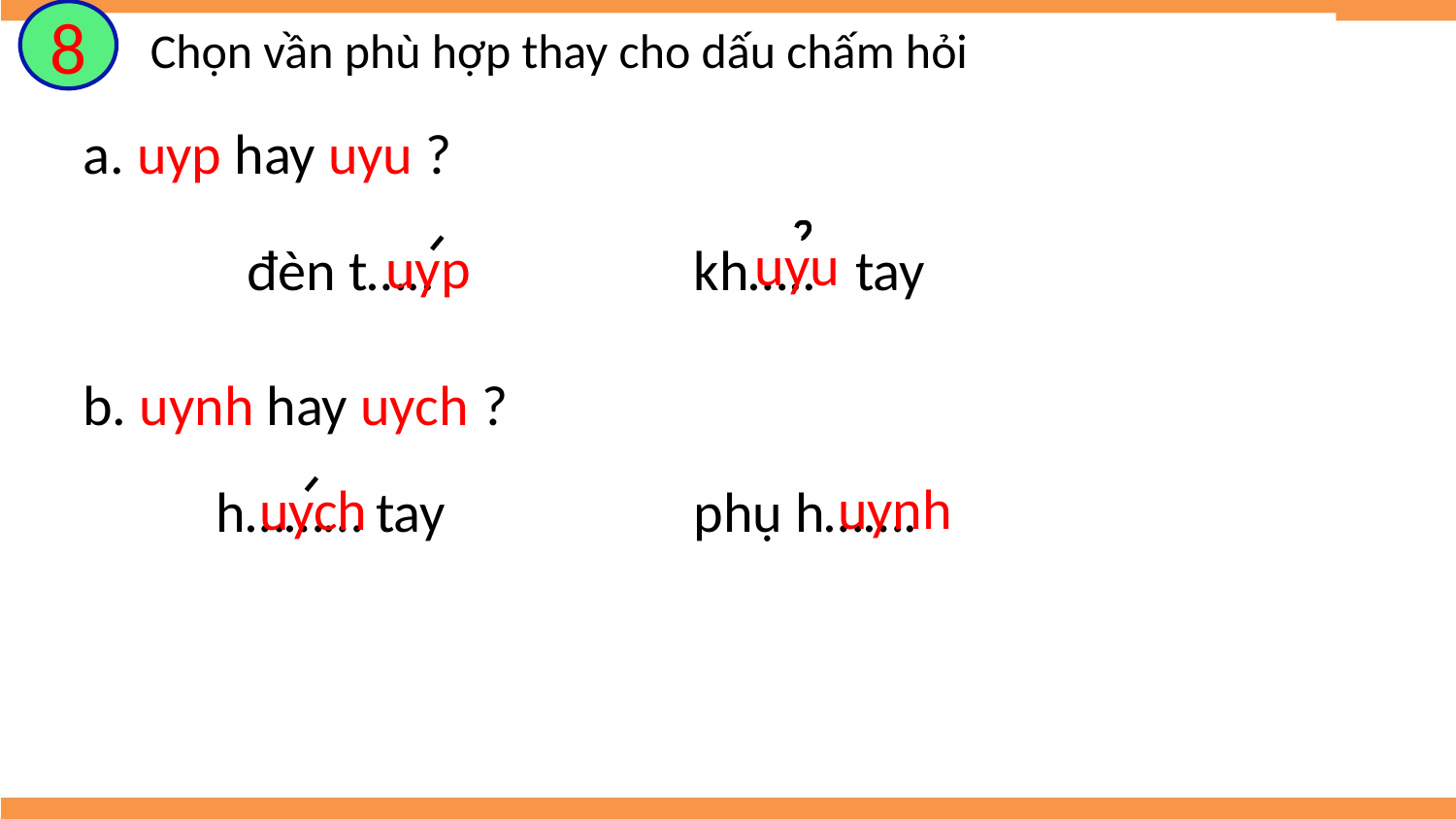

8
   Chọn vần phù hợp thay cho dấu chấm hỏi
a. uyp hay uyu ?
uyu

uyp
đèn t…..
kh…..   tay
b. uynh hay uych ?
uynh
uych
h……… tay
phụ h…….